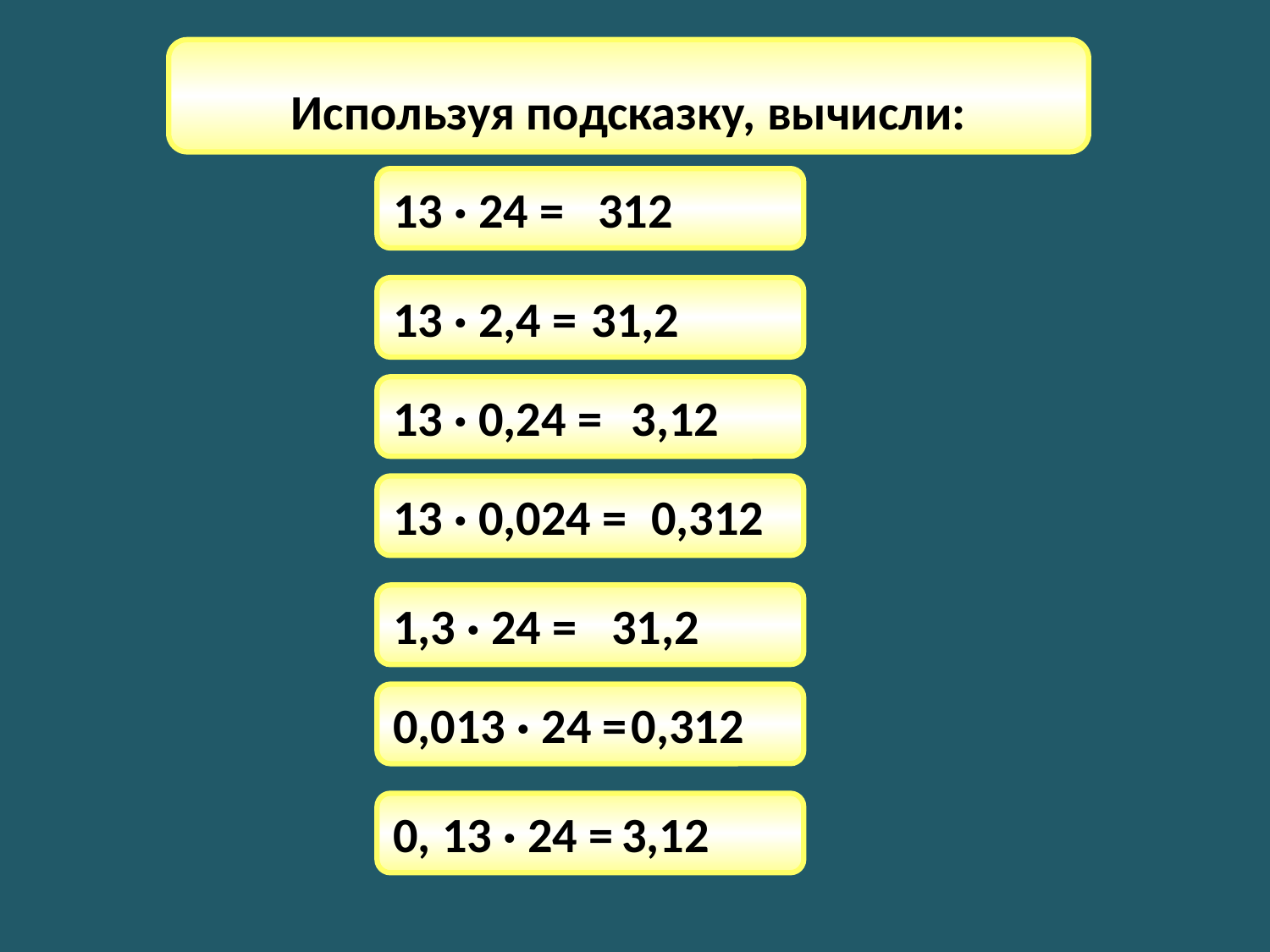

Используя подсказку, вычисли:
13 · 24 =   312
13 · 2,4 =
31,2
13 · 0,24 =
3,12
13 · 0,024 =
0,312
1,3 · 24 =
31,2
0,013 · 24 =
0,312
0, 13 · 24 =
3,12